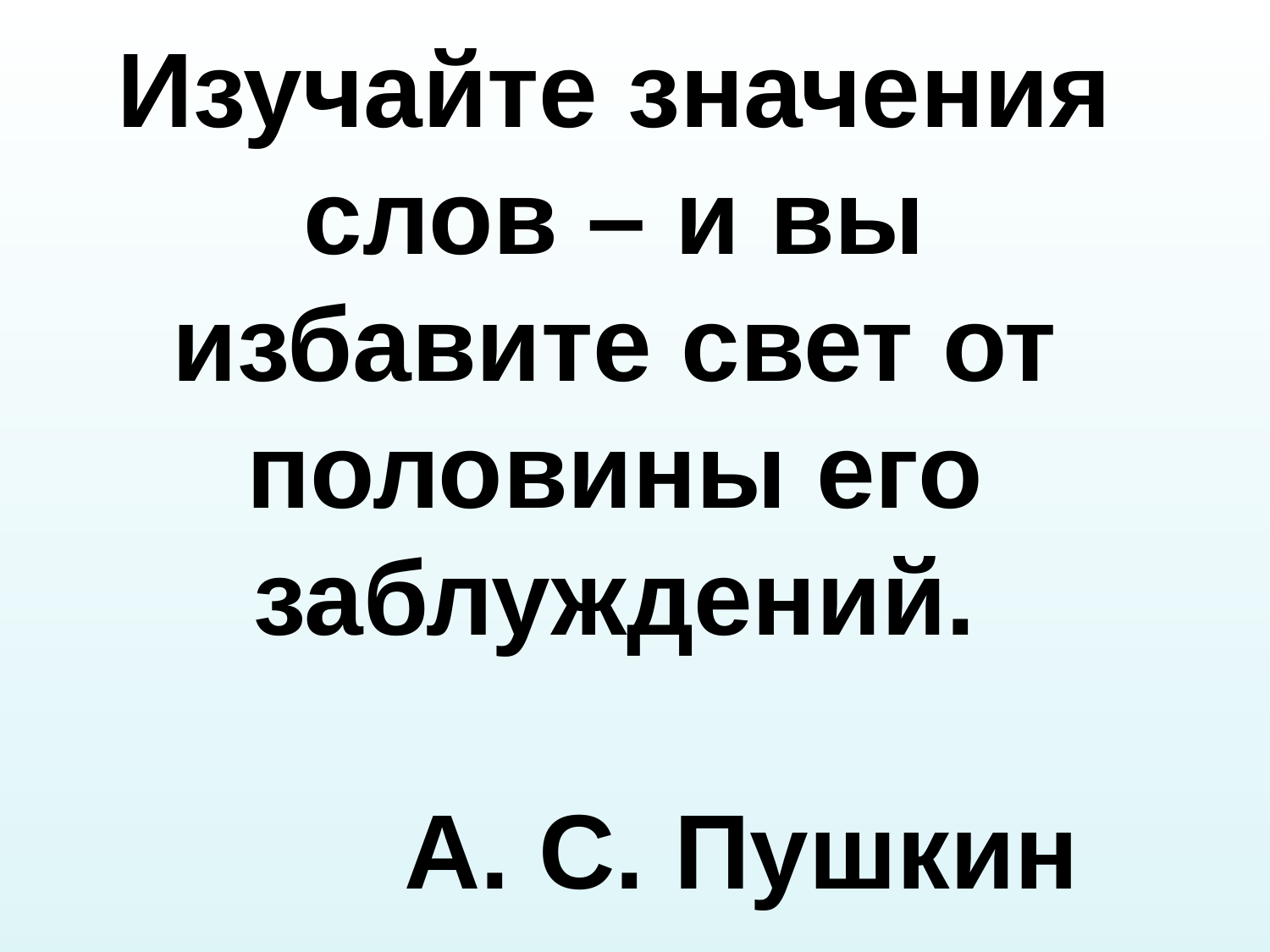

# Изучайте значения слов – и вы избавите свет от половины его заблуждений. А. С. Пушкин